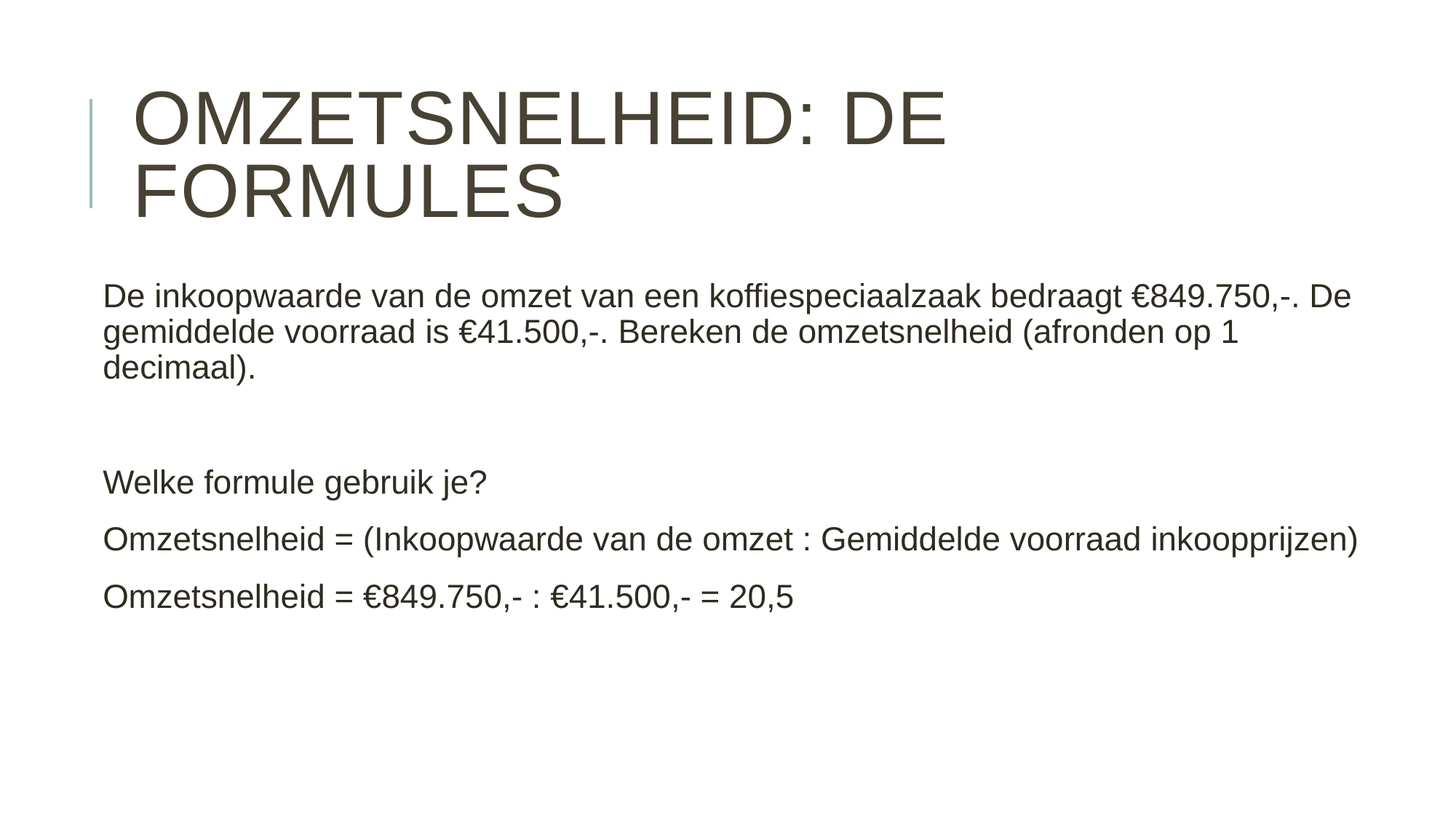

# Omzetsnelheid: de formules
De inkoopwaarde van de omzet van een koffiespeciaalzaak bedraagt €849.750,-. De gemiddelde voorraad is €41.500,-. Bereken de omzetsnelheid (afronden op 1 decimaal).

Welke formule gebruik je?
Omzetsnelheid = (Inkoopwaarde van de omzet : Gemiddelde voorraad inkoopprijzen)
Omzetsnelheid = €849.750,- : €41.500,- = 20,5